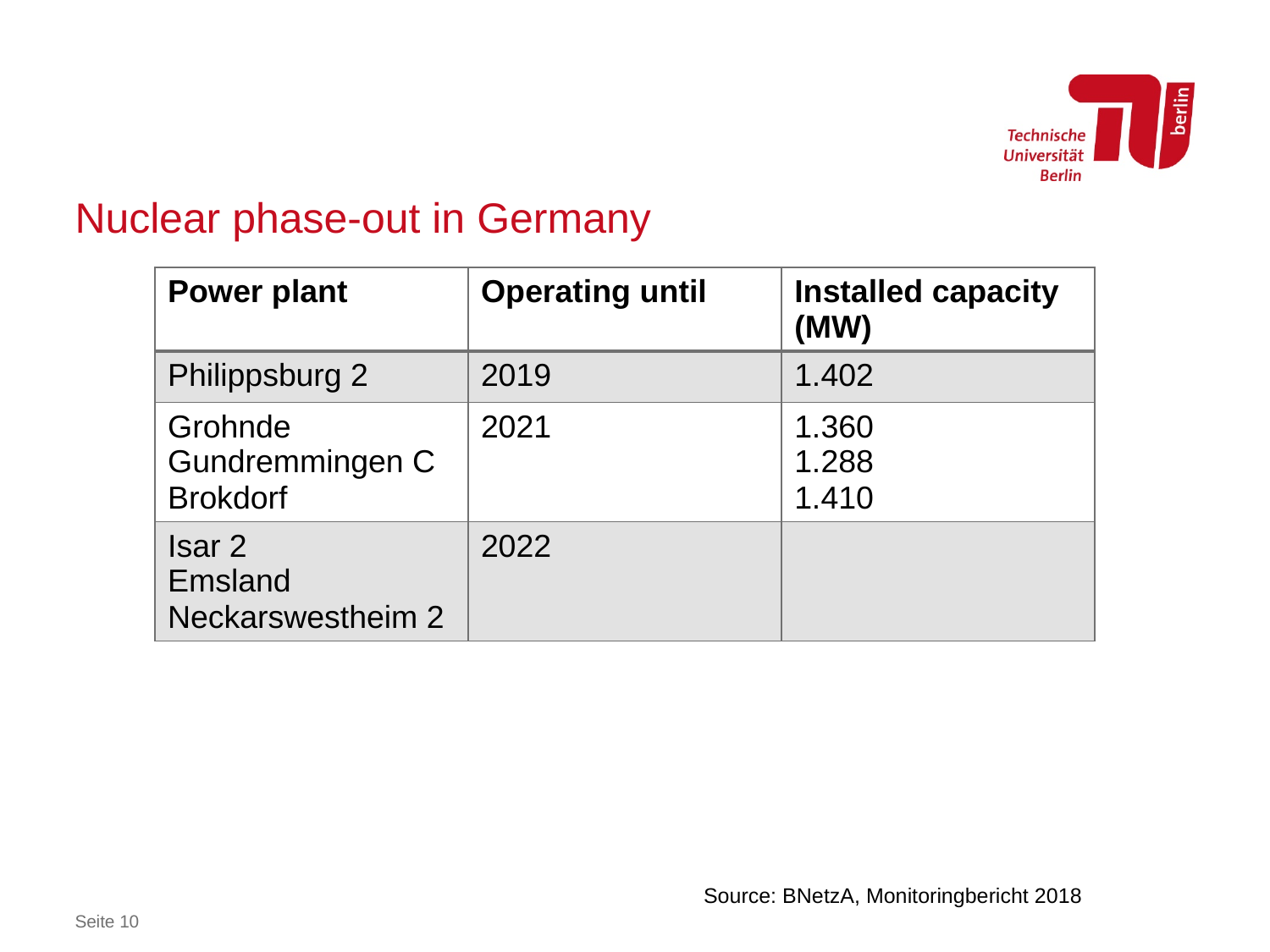

# Nuclear phase-out in Germany
| Power plant | Operating until | Installed capacity (MW) |
| --- | --- | --- |
| Philippsburg 2 | 2019 | 1.402 |
| Grohnde Gundremmingen C Brokdorf | 2021 | 1.360 1.288 1.410 |
| Isar 2 Emsland Neckarswestheim 2 | 2022 |  |
Source: BNetzA, Monitoringbericht 2018
Seite 10